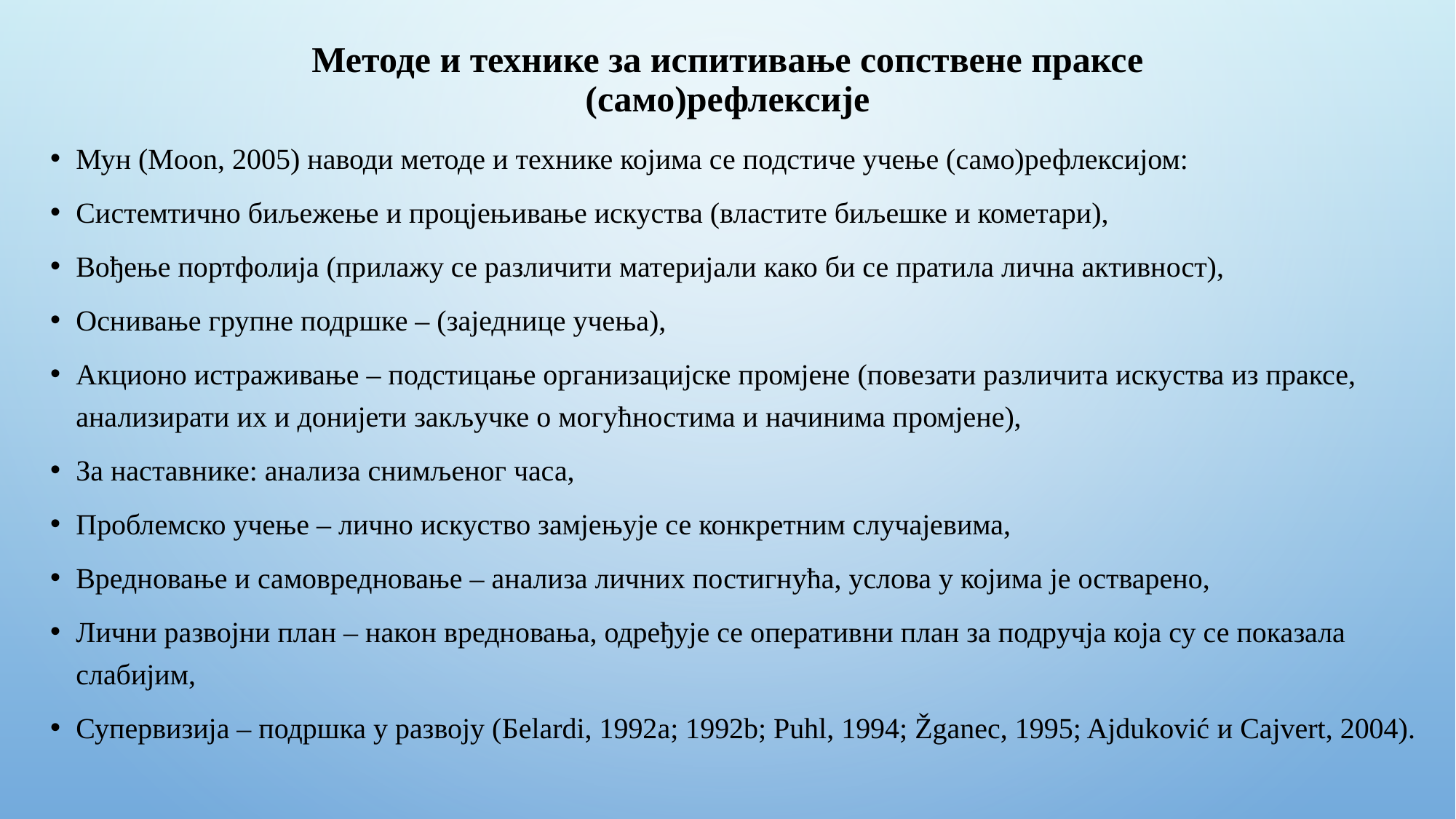

# Методе и технике за испитивање сопствене праксе (само)рефлексије
Мун (Мoon, 2005) наводи методе и технике којима се подстиче учење (само)рефлексијом:
Системтично биљежење и процјењивање искуства (властите биљешке и кометари),
Вођење портфолија (прилажу се различити материјали како би се пратила лична активност),
Оснивање групне подршке – (заједнице учења),
Акционо истраживање – подстицање организацијске промјене (повезати различита искуства из праксе, анализирати их и донијети закључке о могућностима и начинима промјене),
За наставнике: анализа снимљеног часа,
Проблемско учење – лично искуство замјењује се конкретним случајевима,
Вредновање и самовредновање – анализа личних постигнућа, услова у којима је остварено,
Лични развојни план – након вредновања, одређује се оперативни план за подручја која су се показала слабијим,
Супервизија – подршка у развоју (Бelardi, 1992a; 1992b; Puhl, 1994; Žganec, 1995; Ajduković и Cajvert, 2004).